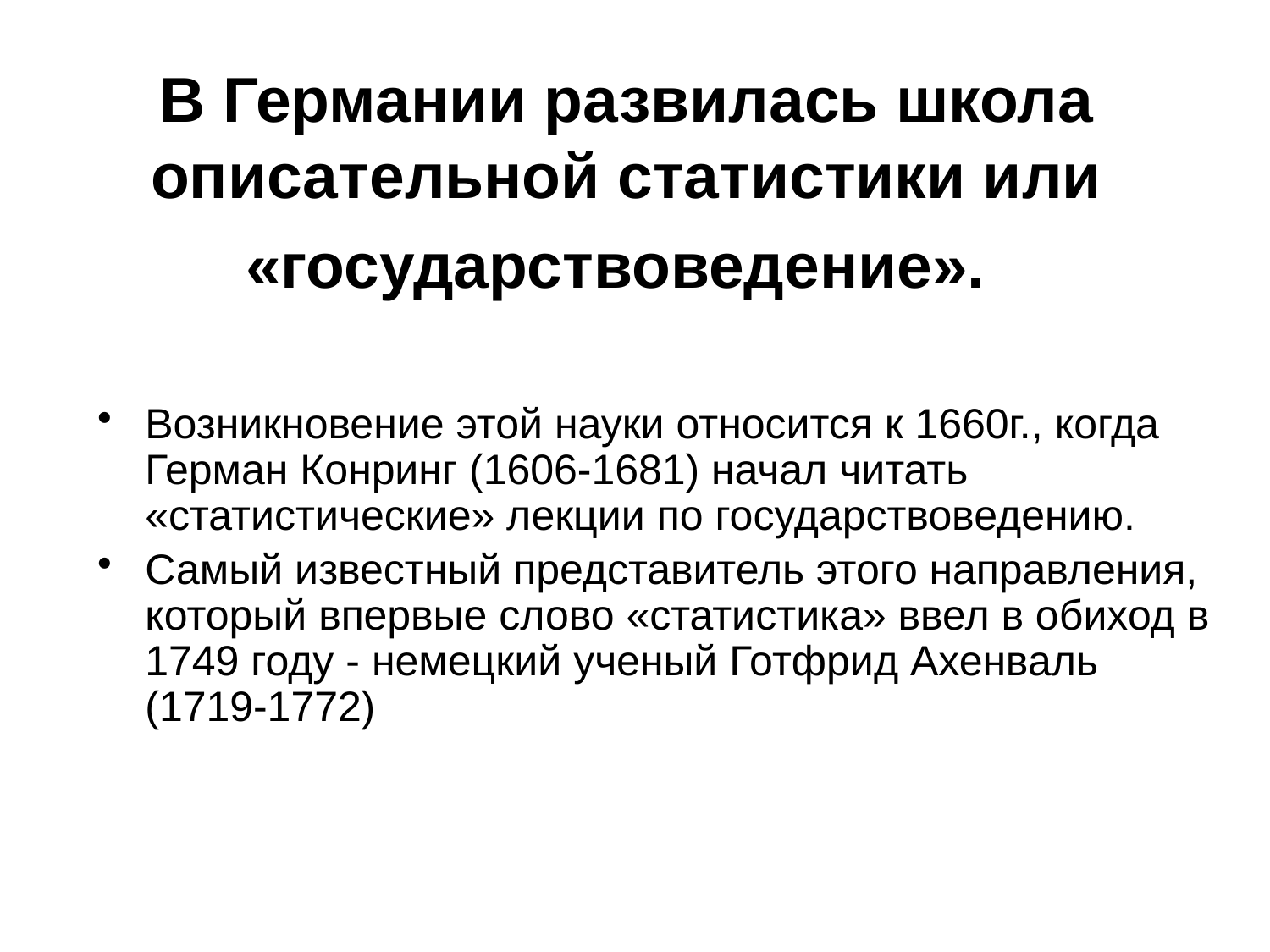

# В Германии развилась школа описательной статистики или «государствоведение».
Возникновение этой науки относится к 1660г., когда Герман Конринг (1606-1681) начал читать «статистические» лекции по государствоведению.
Самый известный представитель этого направления, который впервые слово «статистика» ввел в обиход в 1749 году - немецкий ученый Готфрид Ахенваль (1719-1772)